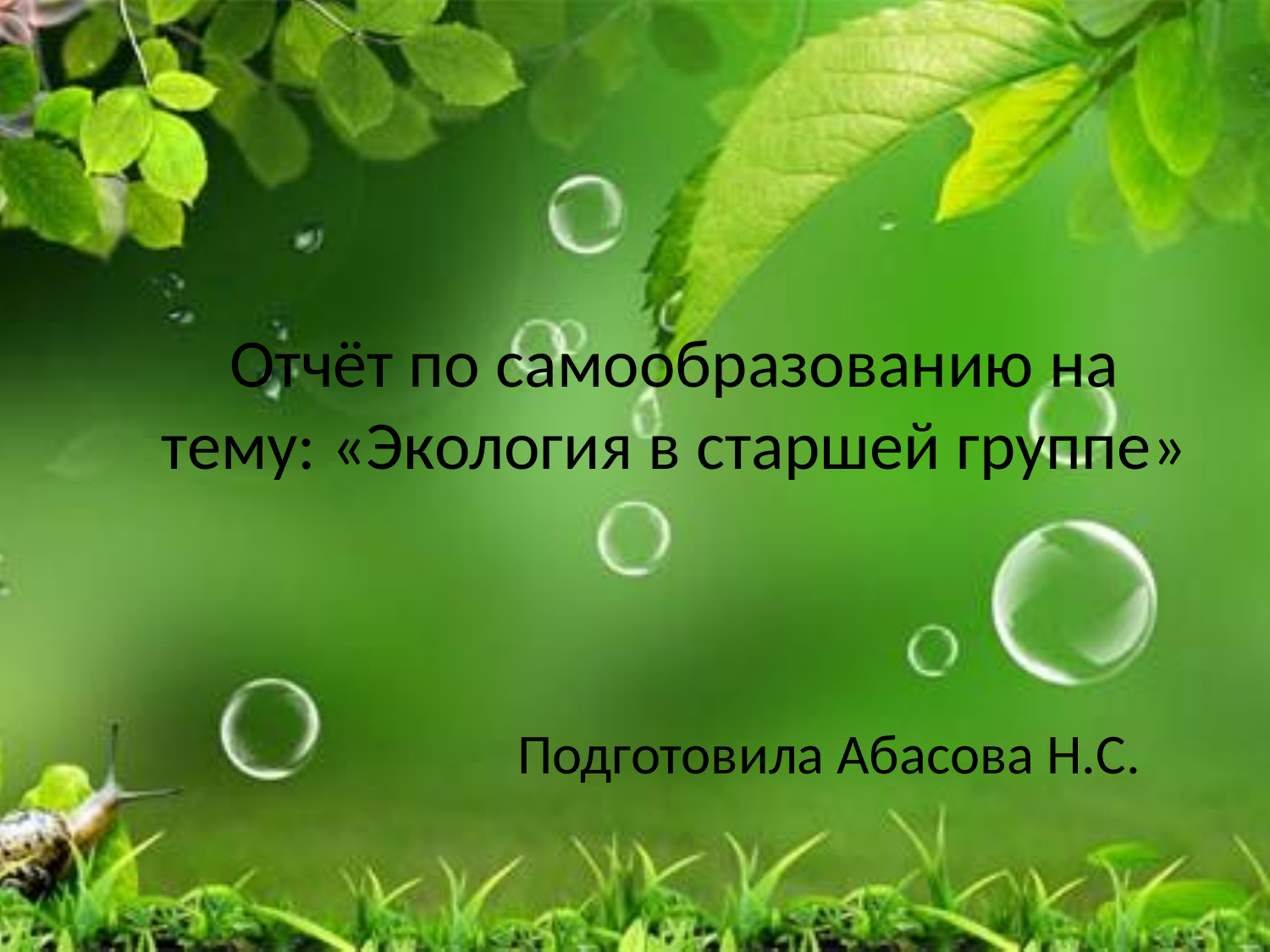

# Отчёт по самообразованию на тему: «Экология в старшей группе»
Подготовила Абасова Н.С.